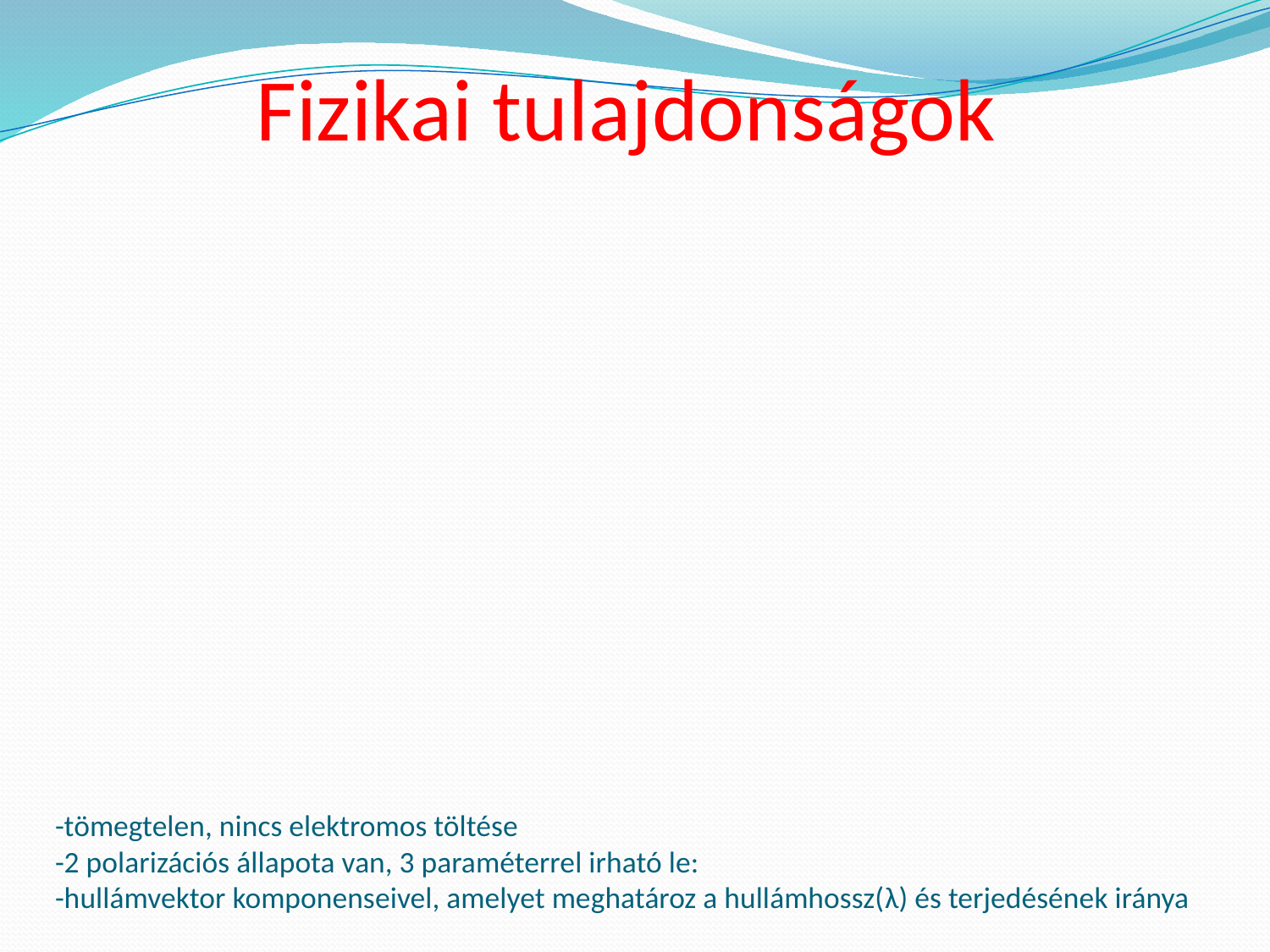

Fizikai tulajdonságok
# -tömegtelen, nincs elektromos töltése -2 polarizációs állapota van, 3 paraméterrel irható le: -hullámvektor komponenseivel, amelyet meghatároz a hullámhossz(λ) és terjedésének iránya